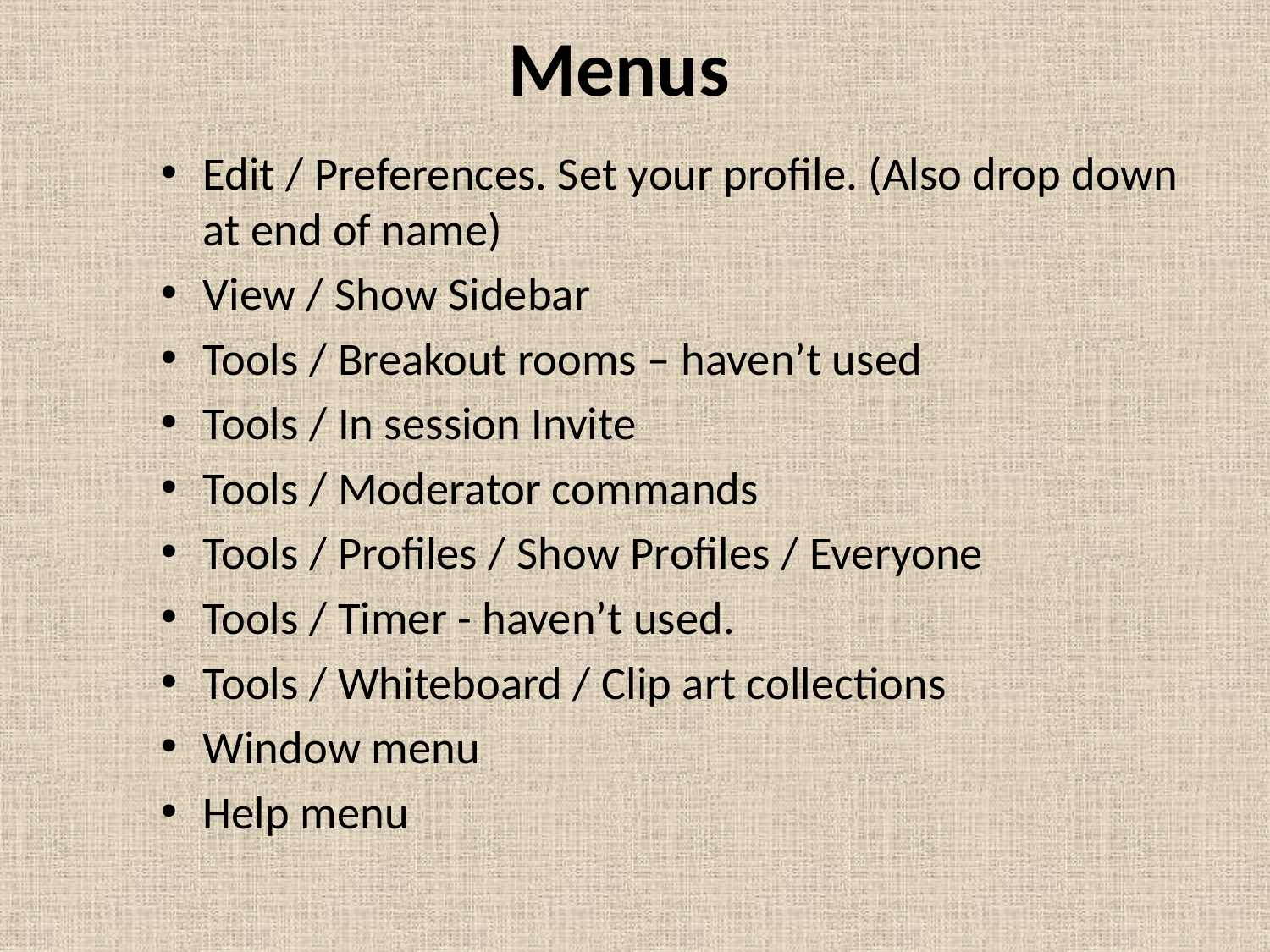

# Menus
Edit / Preferences. Set your profile. (Also drop down at end of name)
View / Show Sidebar
Tools / Breakout rooms – haven’t used
Tools / In session Invite
Tools / Moderator commands
Tools / Profiles / Show Profiles / Everyone
Tools / Timer - haven’t used.
Tools / Whiteboard / Clip art collections
Window menu
Help menu